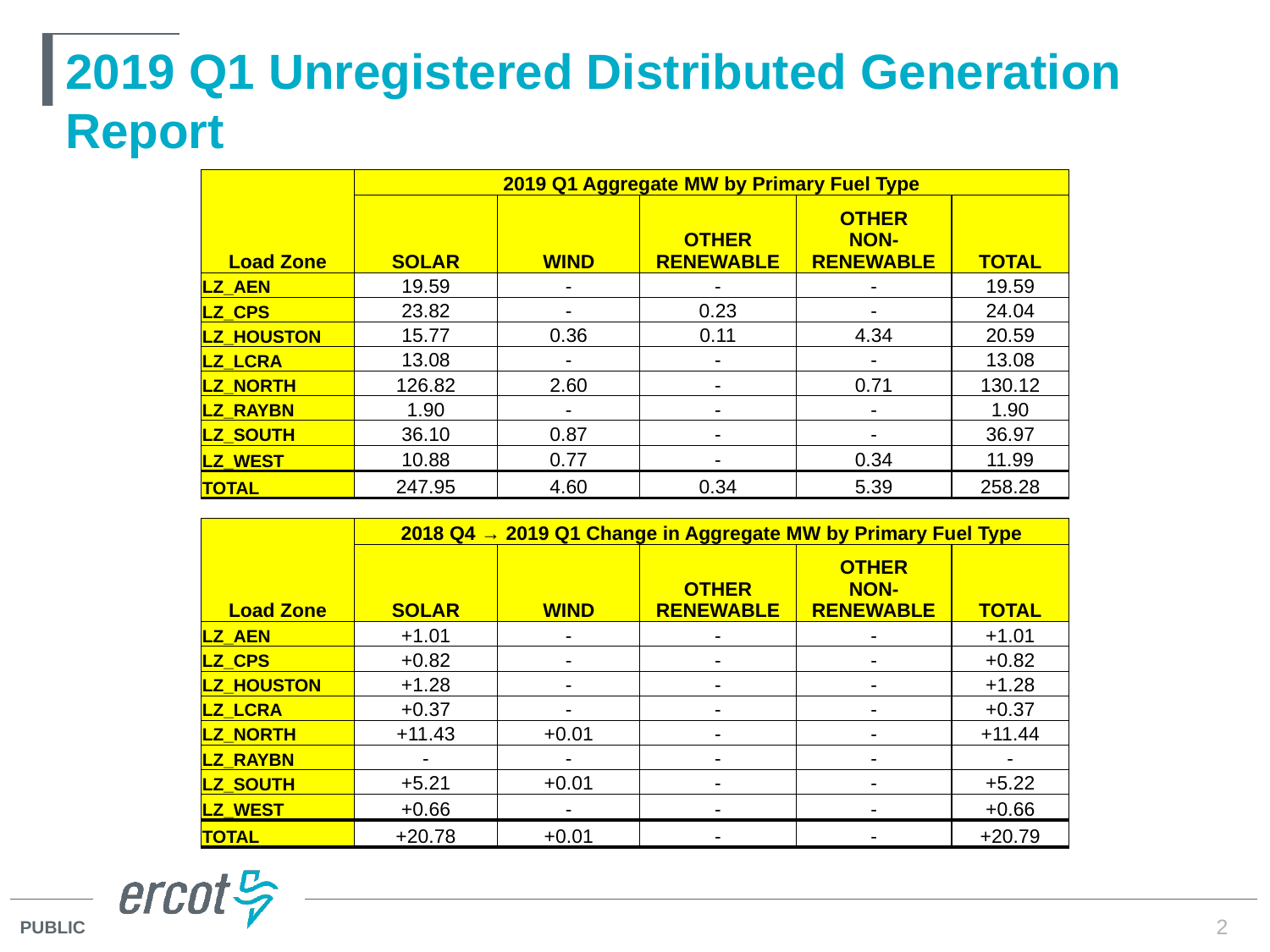

# 2019 Q1 Unregistered Distributed Generation Report
| Load Zone | 2019 Q1 Aggregate MW by Primary Fuel Type |  |  |  |  |
| --- | --- | --- | --- | --- | --- |
|  | SOLAR | WIND | OTHER RENEWABLE | OTHER NON-RENEWABLE | TOTAL |
| LZ\_AEN | 19.59 | - | - | - | 19.59 |
| LZ\_CPS | 23.82 | - | 0.23 | - | 24.04 |
| LZ\_HOUSTON | 15.77 | 0.36 | 0.11 | 4.34 | 20.59 |
| LZ\_LCRA | 13.08 | - | - | - | 13.08 |
| LZ\_NORTH | 126.82 | 2.60 | - | 0.71 | 130.12 |
| LZ\_RAYBN | 1.90 | - | - | - | 1.90 |
| LZ\_SOUTH | 36.10 | 0.87 | - | - | 36.97 |
| LZ\_WEST | 10.88 | 0.77 | - | 0.34 | 11.99 |
| TOTAL | 247.95 | 4.60 | 0.34 | 5.39 | 258.28 |
| Load Zone | 2018 Q4 → 2019 Q1 Change in Aggregate MW by Primary Fuel Type |  |  |  |  |
| --- | --- | --- | --- | --- | --- |
|  | SOLAR | WIND | OTHER RENEWABLE | OTHER NON-RENEWABLE | TOTAL |
| LZ\_AEN | +1.01 | - | - | - | +1.01 |
| LZ\_CPS | +0.82 | - | - | - | +0.82 |
| LZ\_HOUSTON | +1.28 | - | - | - | +1.28 |
| LZ\_LCRA | +0.37 | - | - | - | +0.37 |
| LZ\_NORTH | +11.43 | +0.01 | - | - | +11.44 |
| LZ\_RAYBN | - | - | - | - | - |
| LZ\_SOUTH | +5.21 | +0.01 | - | - | +5.22 |
| LZ\_WEST | +0.66 | - | - | - | +0.66 |
| TOTAL | +20.78 | +0.01 | - | - | +20.79 |
2